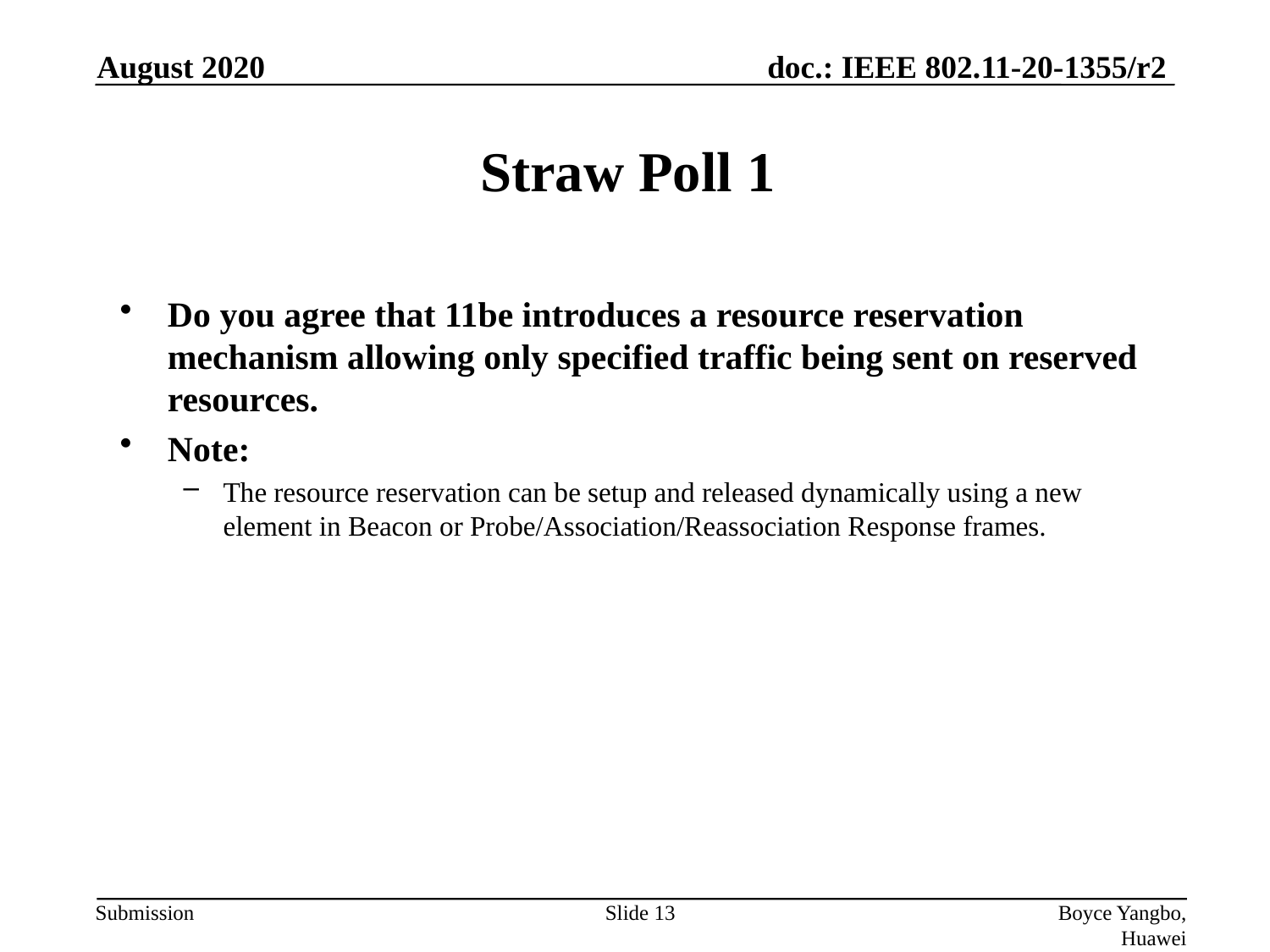

August 2020
Straw Poll 1
Do you agree that 11be introduces a resource reservation mechanism allowing only specified traffic being sent on reserved resources.
Note:
The resource reservation can be setup and released dynamically using a new element in Beacon or Probe/Association/Reassociation Response frames.

Slide 13
Boyce Yangbo, Huawei